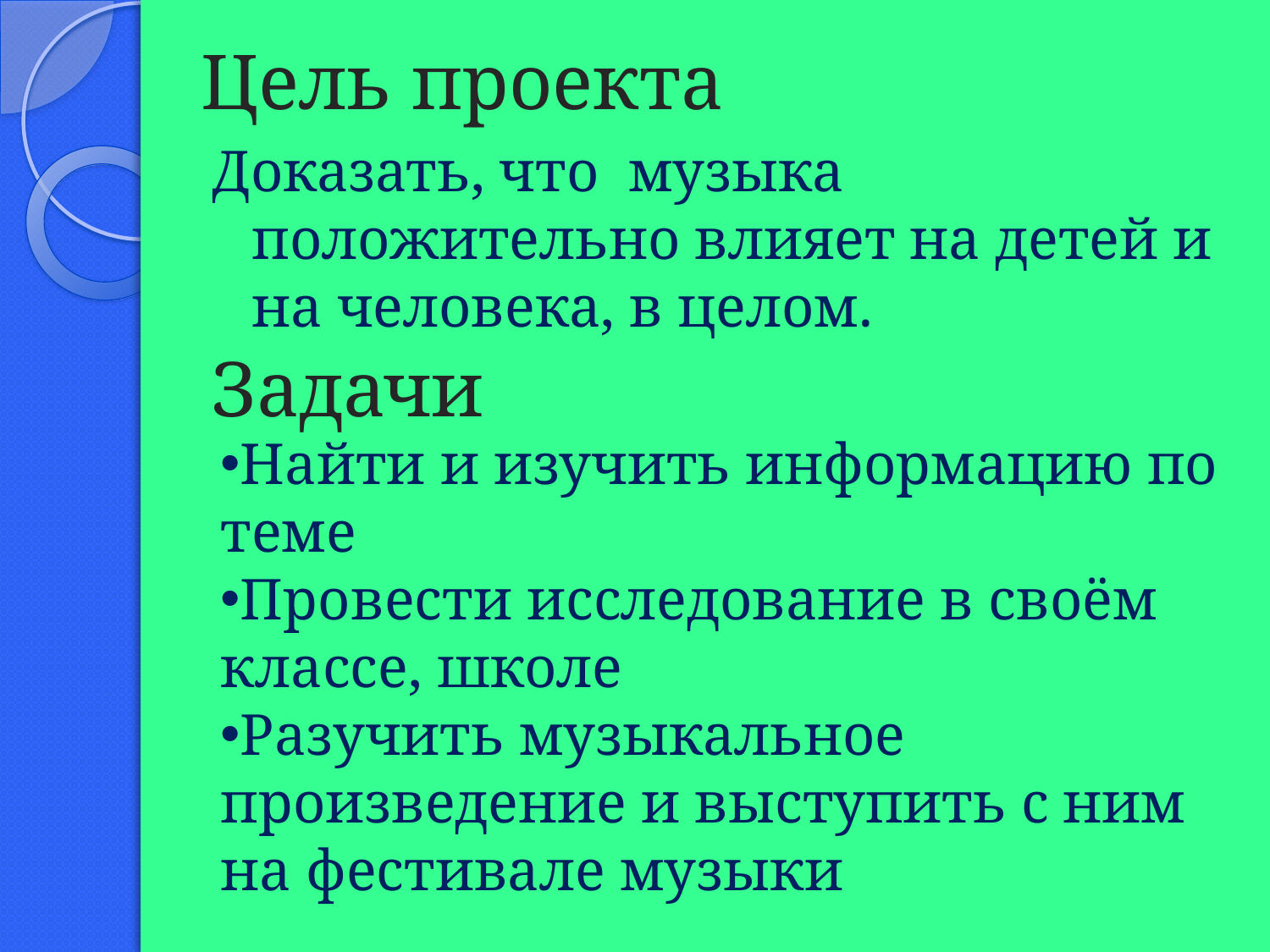

# Цель проекта
Доказать, что  музыка положительно влияет на детей и на человека, в целом.
Задачи
Найти и изучить информацию по теме
Провести исследование в своём классе, школе
Разучить музыкальное произведение и выступить с ним на фестивале музыки